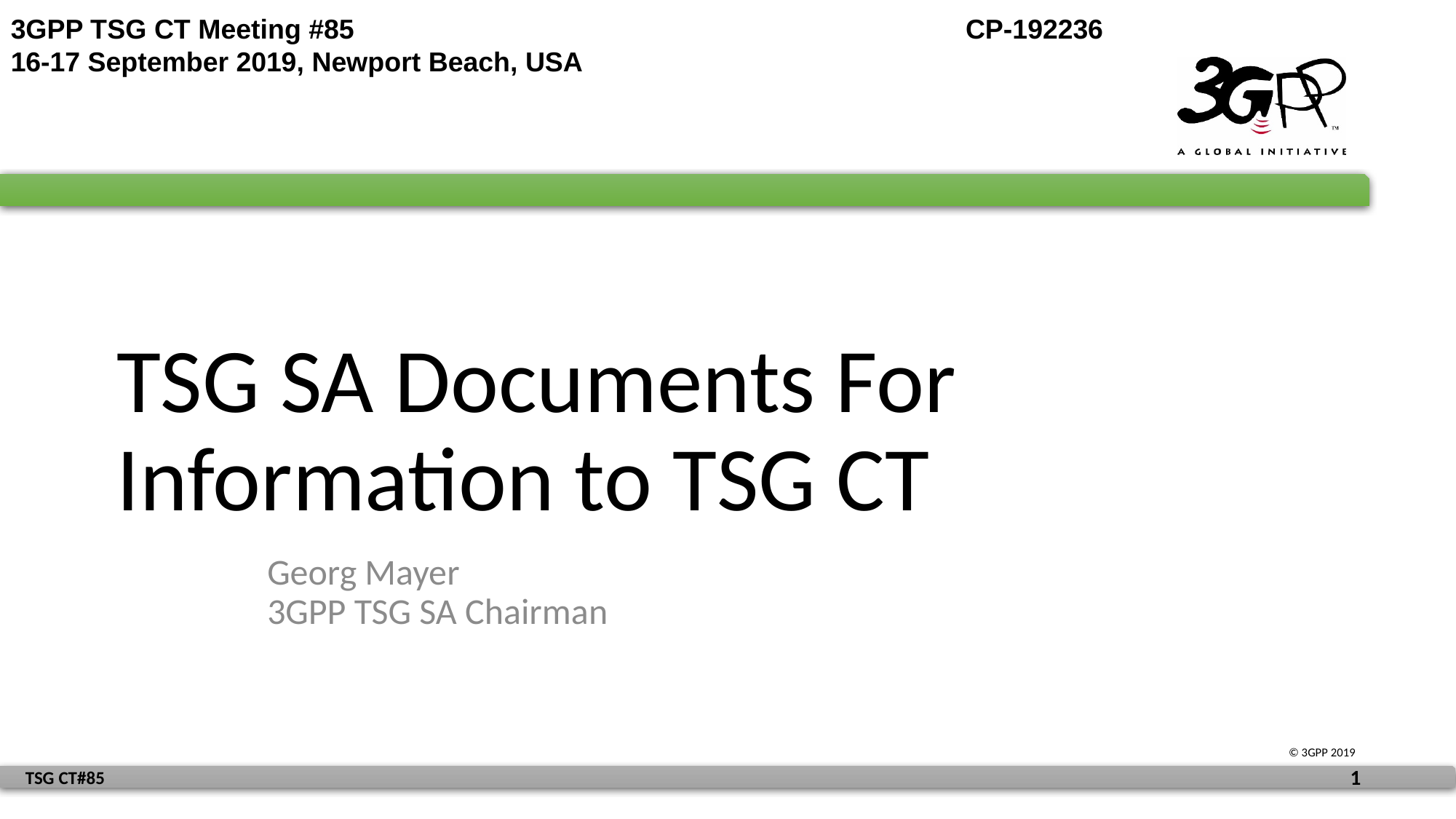

3GPP TSG CT Meeting #85	CP-192236
16-17 September 2019, Newport Beach, USA
# TSG SA Documents For Information to TSG CT
Georg Mayer
3GPP TSG SA Chairman